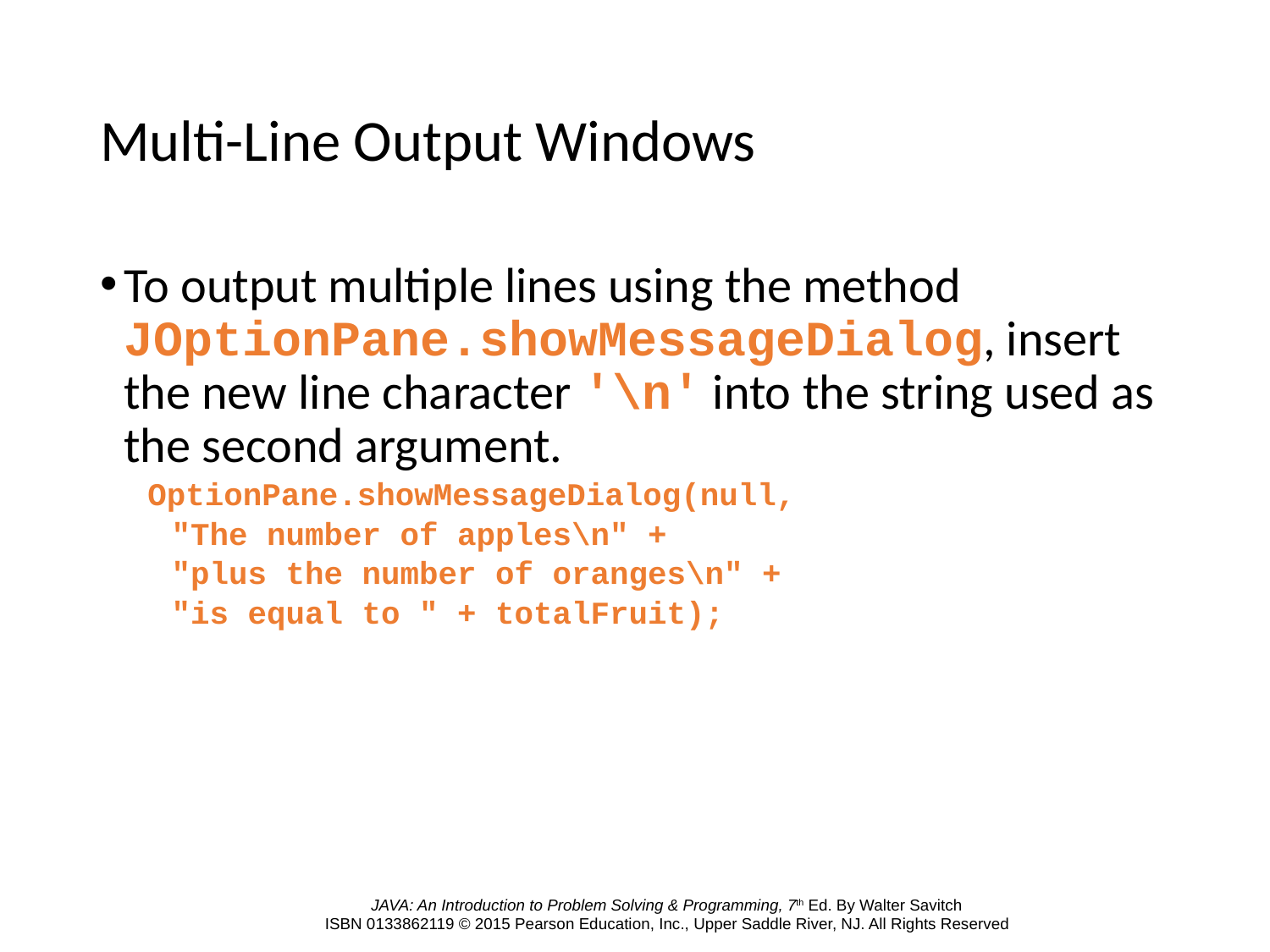

# Multi-Line Output Windows
To output multiple lines using the method JOptionPane.showMessageDialog, insert the new line character '\n' into the string used as the second argument.
OptionPane.showMessageDialog(null,
	"The number of apples\n" +
	"plus the number of oranges\n" +
	"is equal to " + totalFruit);